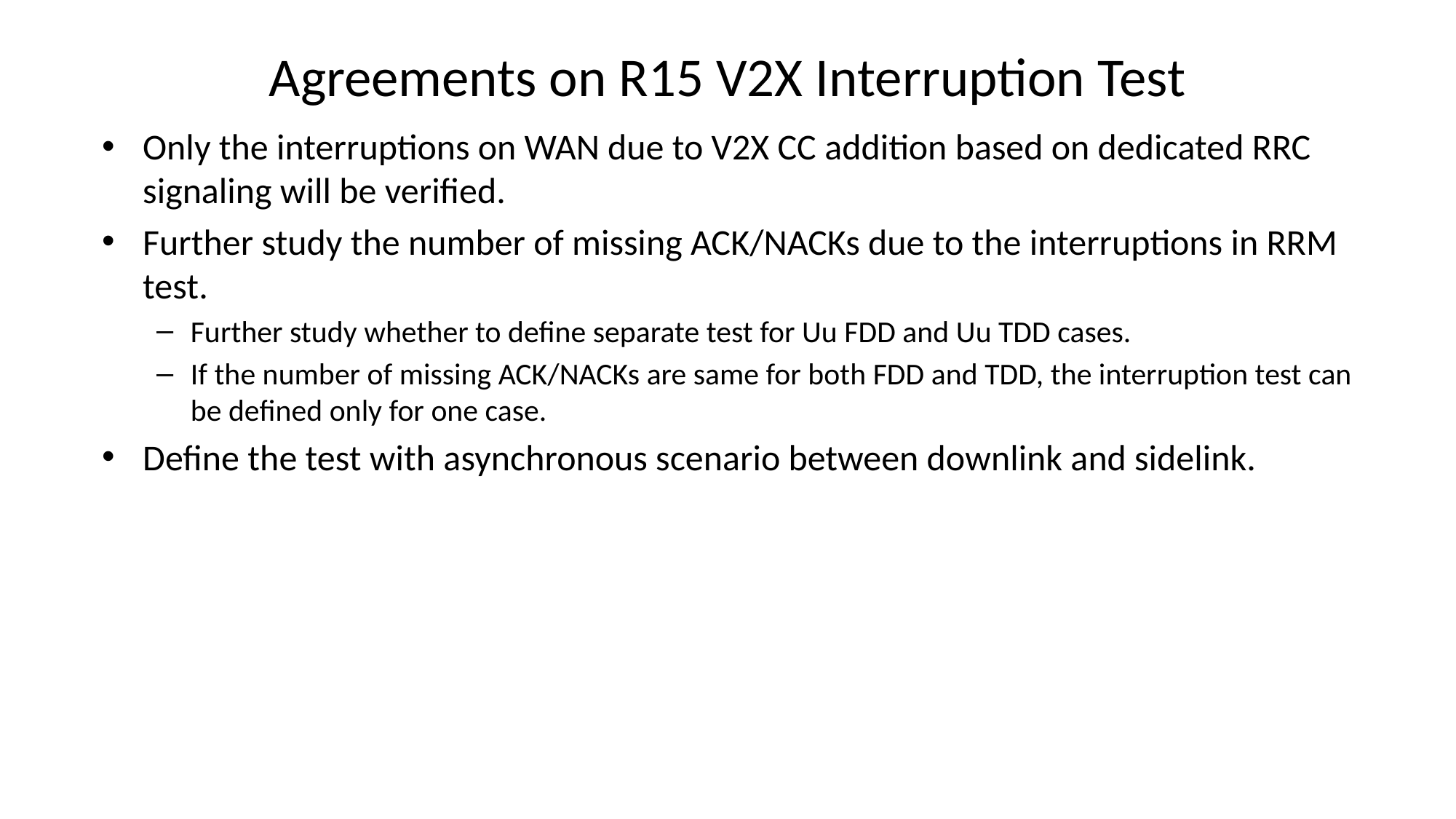

# Agreements on R15 V2X Interruption Test
Only the interruptions on WAN due to V2X CC addition based on dedicated RRC signaling will be verified.
Further study the number of missing ACK/NACKs due to the interruptions in RRM test.
Further study whether to define separate test for Uu FDD and Uu TDD cases.
If the number of missing ACK/NACKs are same for both FDD and TDD, the interruption test can be defined only for one case.
Define the test with asynchronous scenario between downlink and sidelink.